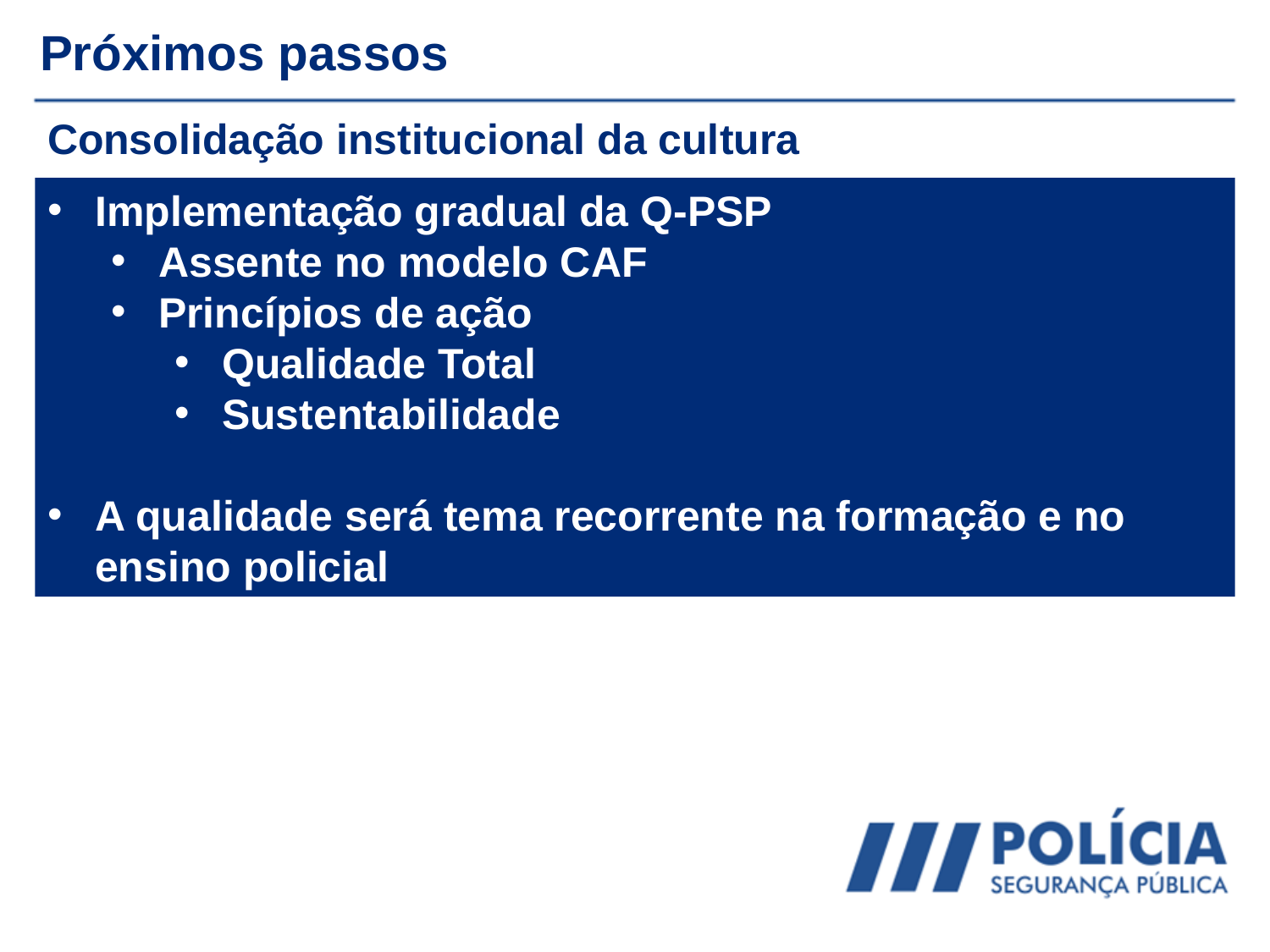

Próximos passos
Consolidação institucional da cultura
Implementação gradual da Q-PSP
Assente no modelo CAF
Princípios de ação
Qualidade Total
Sustentabilidade

A qualidade será tema recorrente na formação e no ensino policial